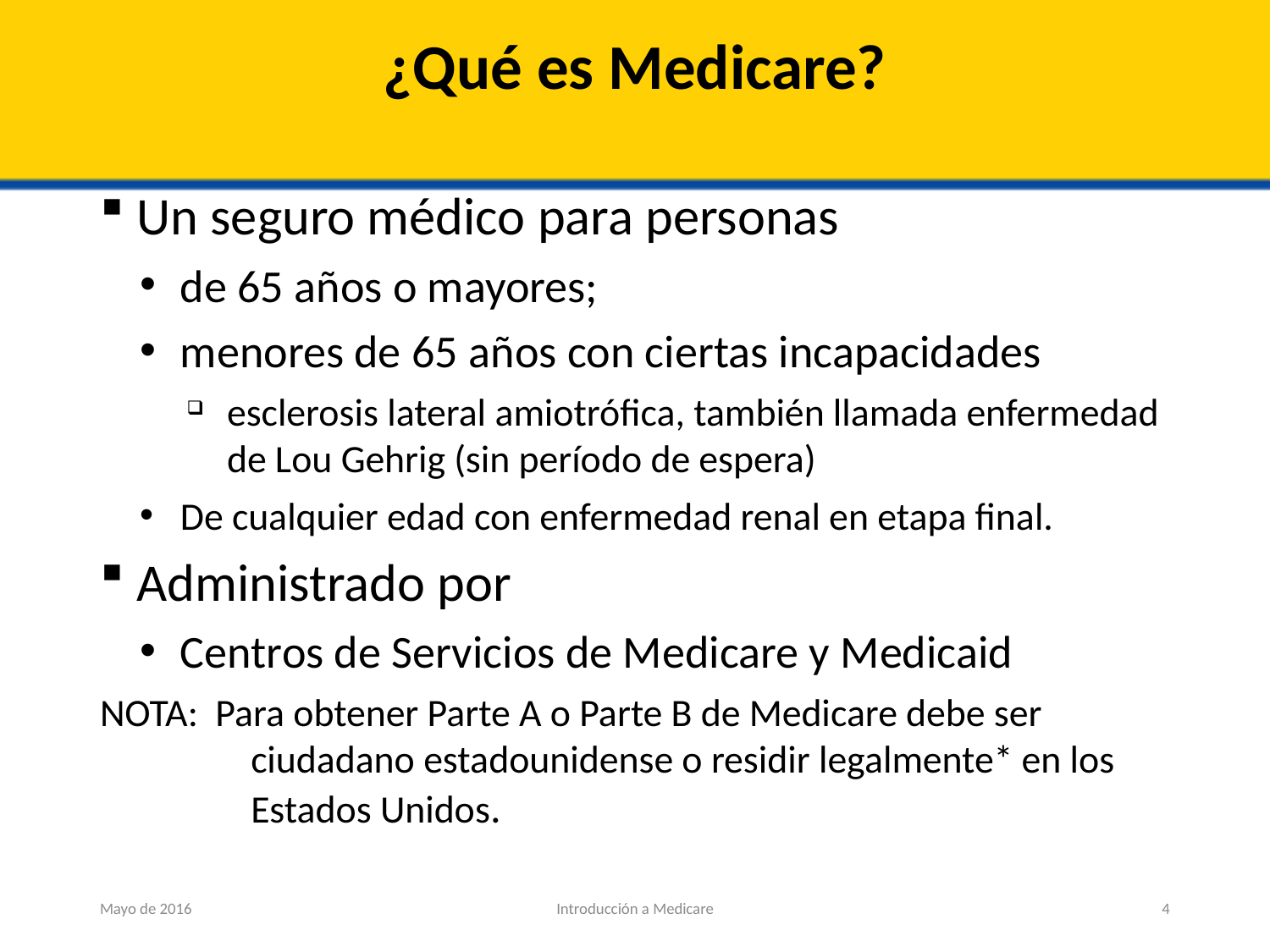

# ¿Qué es Medicare?
Un seguro médico para personas
de 65 años o mayores;
menores de 65 años con ciertas incapacidades
esclerosis lateral amiotrófica, también llamada enfermedad de Lou Gehrig (sin período de espera)
De cualquier edad con enfermedad renal en etapa final.
Administrado por
Centros de Servicios de Medicare y Medicaid
NOTA:  Para obtener Parte A o Parte B de Medicare debe ser ciudadano estadounidense o residir legalmente* en los Estados Unidos.

Mayo de 2016
Introducción a Medicare
4